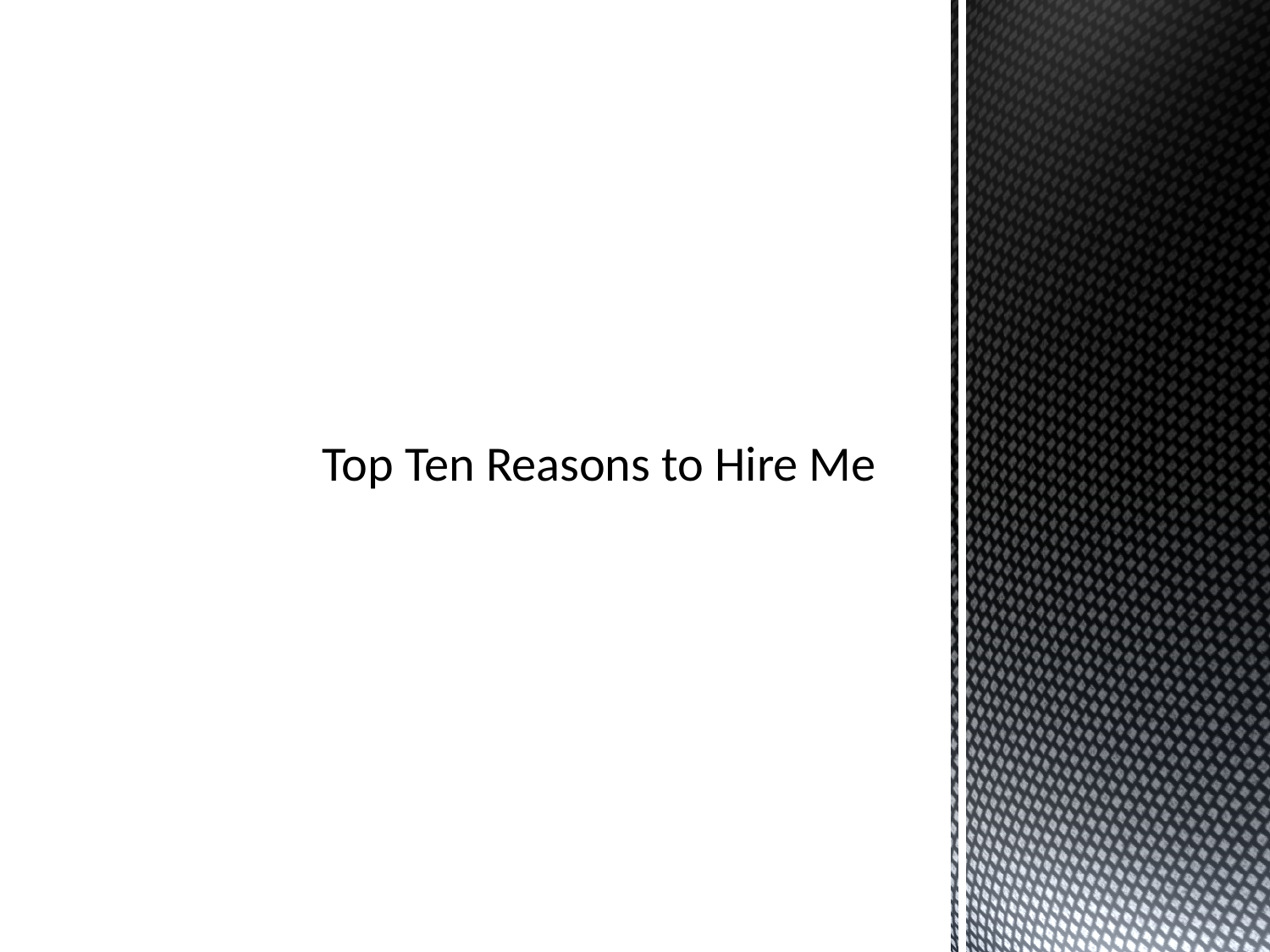

# Top Ten Reasons to Hire Me